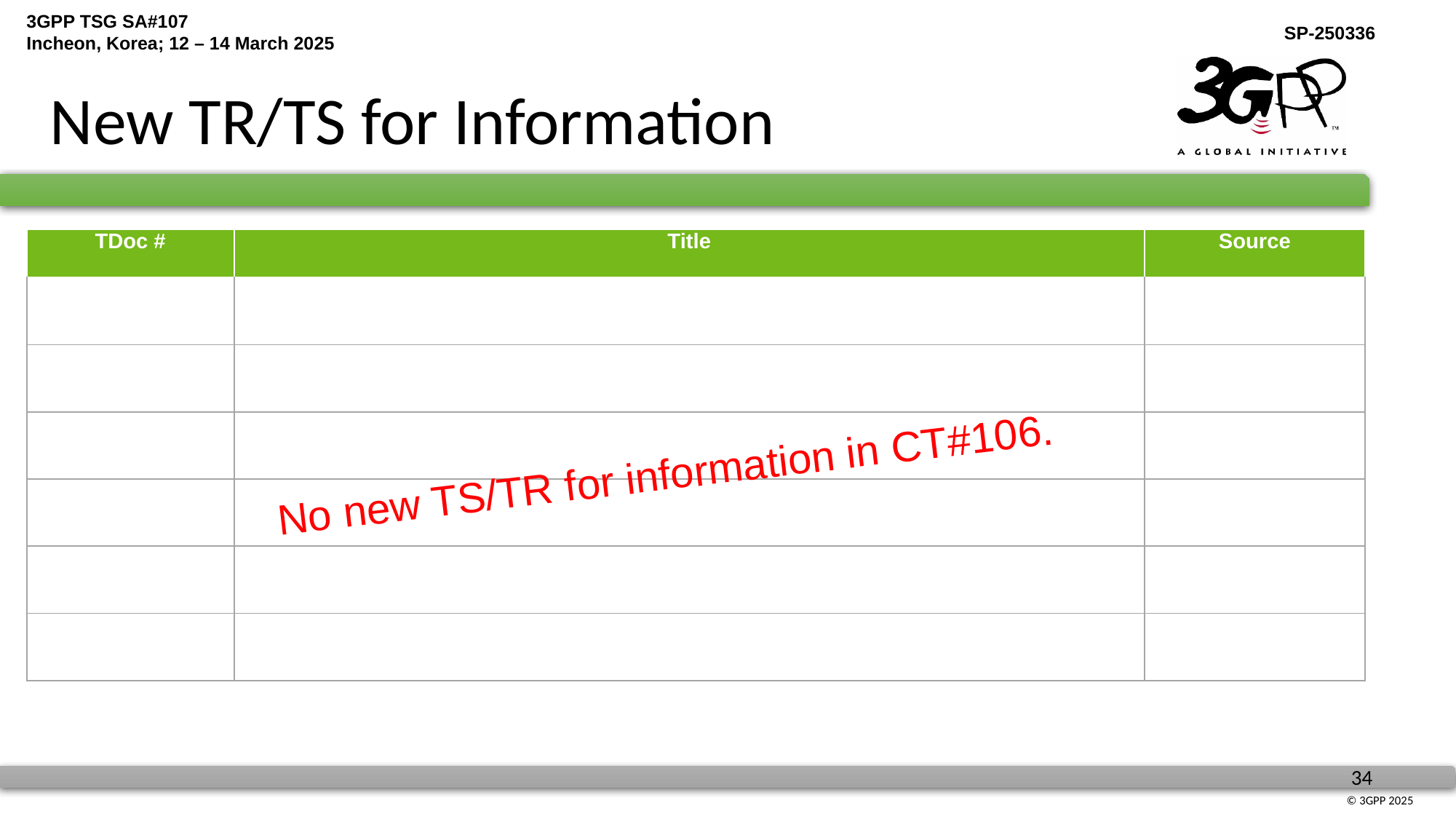

# New TR/TS for Information
| TDoc # | Title | Source |
| --- | --- | --- |
|  |  |  |
|  |  |  |
|  |  |  |
|  |  |  |
|  |  |  |
|  |  |  |
No new TS/TR for information in CT#106.